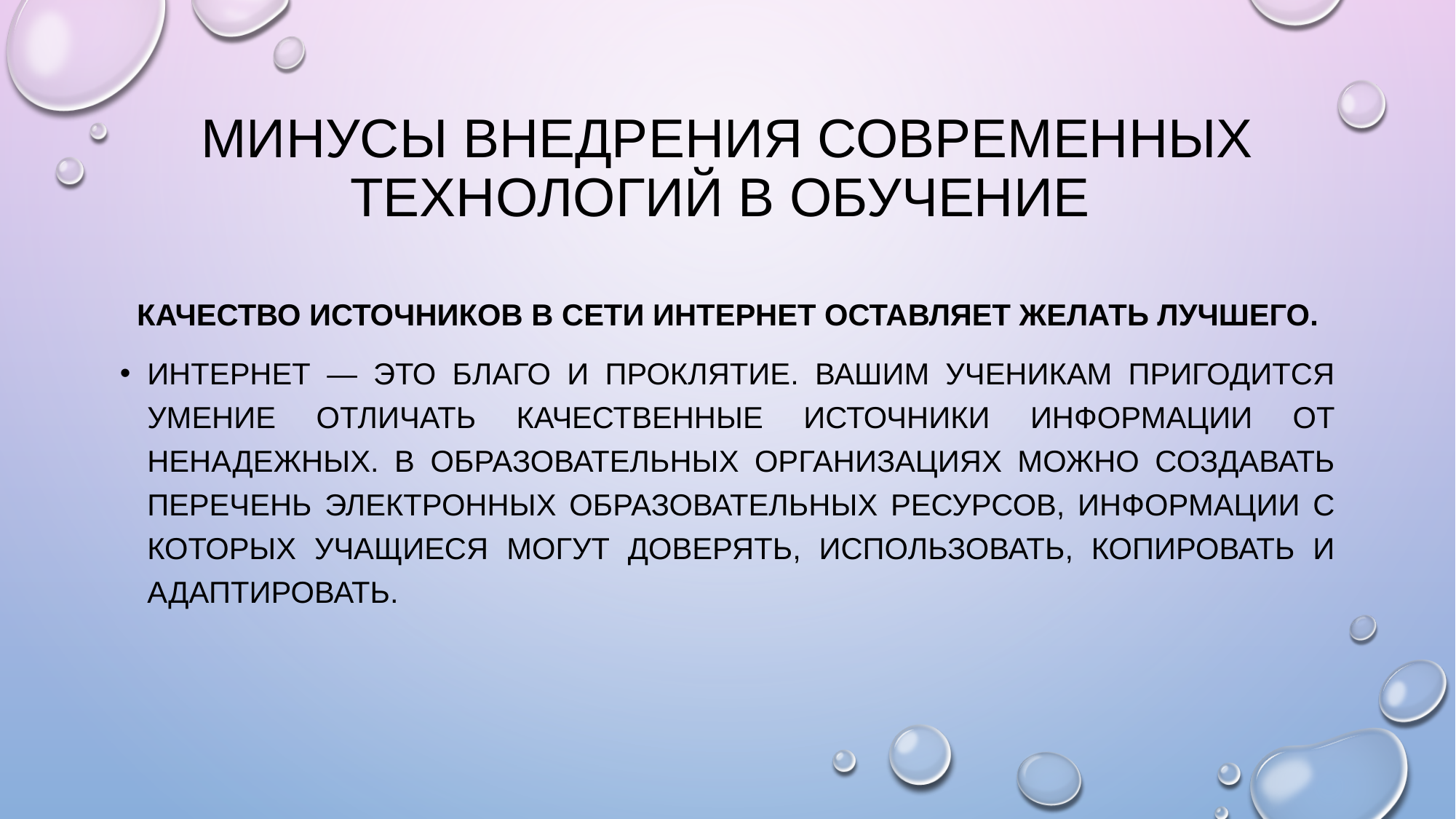

# минусы внедрения современных технологий в обучение
Качество источников в сети Интернет оставляет желать лучшего.
Интернет — это благо и проклятие. Вашим ученикам пригодится умение отличать качественные источники информации от ненадежных. В образовательных организациях можно создавать перечень электронных образовательных ресурсов, информации с которых учащиеся могут доверять, использовать, копировать и адаптировать.